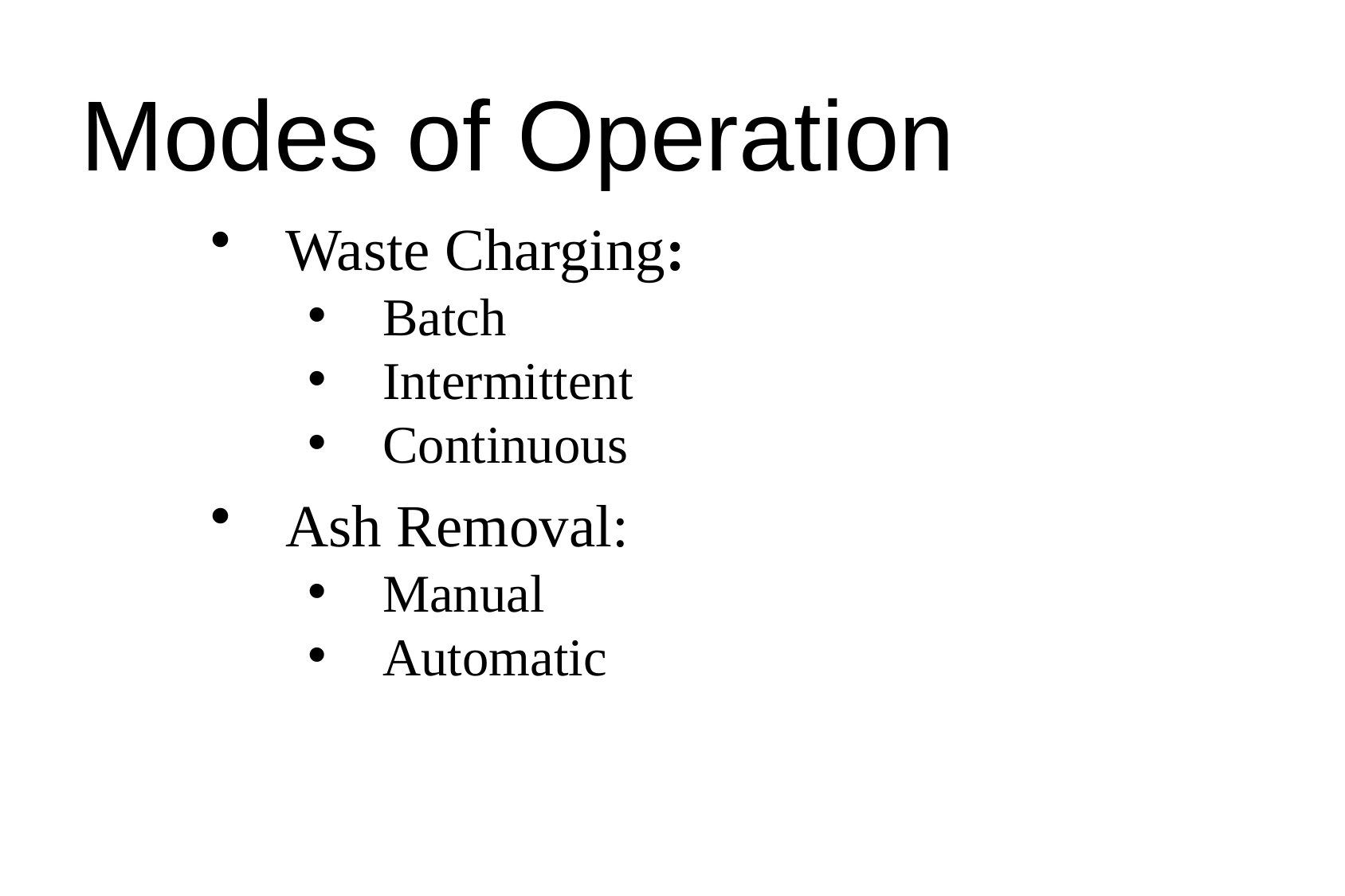

# Modes of Operation
Waste Charging:
Batch
Intermittent
Continuous
Ash Removal:
Manual
Automatic